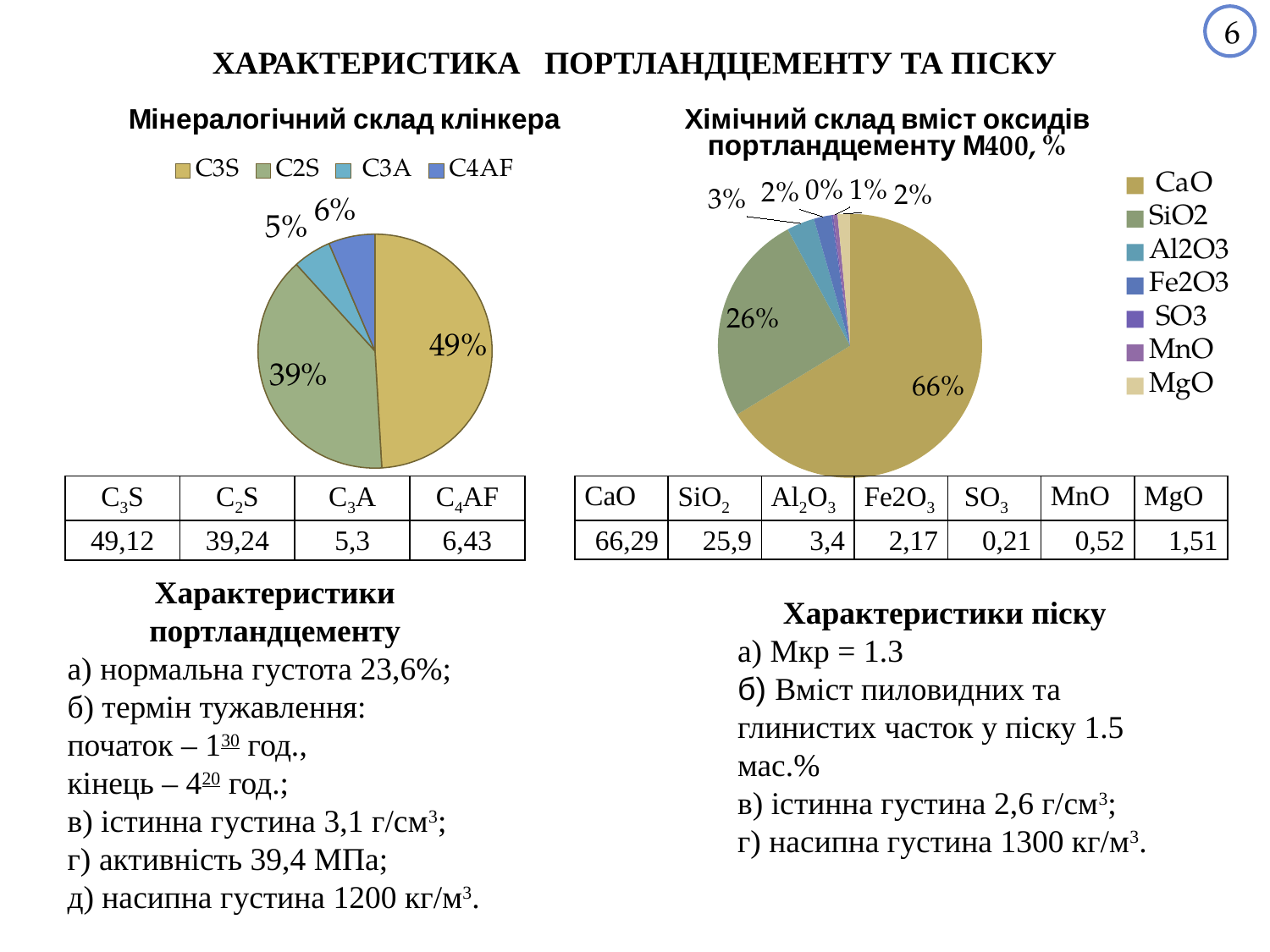

6
ХАРАКТЕРИСТИКА   ПОРТЛАНДЦЕМЕНТУ ТА ПІСКУ

### Chart: Мінералогічний склад клінкера

| Category |  |
|---|---|
| C3S | 49.12000000000001 |
| C2S | 39.24 |
|  C3A | 5.3 |
| C4AF | 6.4300000000000015 |

### Chart: Хімічний склад вміст оксидів портландцементу М400, %

| Category | Хімічний склад вміст оксидів, % |
|---|---|
|  CaO | 66.29 |
| SiO2 | 25.9 |
| Al2O3 | 3.4 |
| Fe2O3 | 2.17 |
|  SO3 | 0.21000000000000005 |
| MnO | 0.52 |
| MgO | 1.51 |
| C3S | C2S | C3A | C4AF |
| --- | --- | --- | --- |
| 49,12 | 39,24 | 5,3 | 6,43 |
| CaO | SiO2 | Al2O3 | Fe2O3 | SO3 | MnO | MgO |
| --- | --- | --- | --- | --- | --- | --- |
| 66,29 | 25,9 | 3,4 | 2,17 | 0,21 | 0,52 | 1,51 |
Характеристики портландцементу
а) нормальна густота 23,6%;
б) термін тужавлення:
початок – 130 год.,
кінець – 420 год.;
в) істинна густина 3,1 г/см3;
г) активність 39,4 МПа;
д) насипна густина 1200 кг/м3.
Характеристики піску
а) Мкр = 1.3
б) Вміст пиловидних та глинистих часток у піску 1.5 мас.%
в) істинна густина 2,6 г/см3;
г) насипна густина 1300 кг/м3.